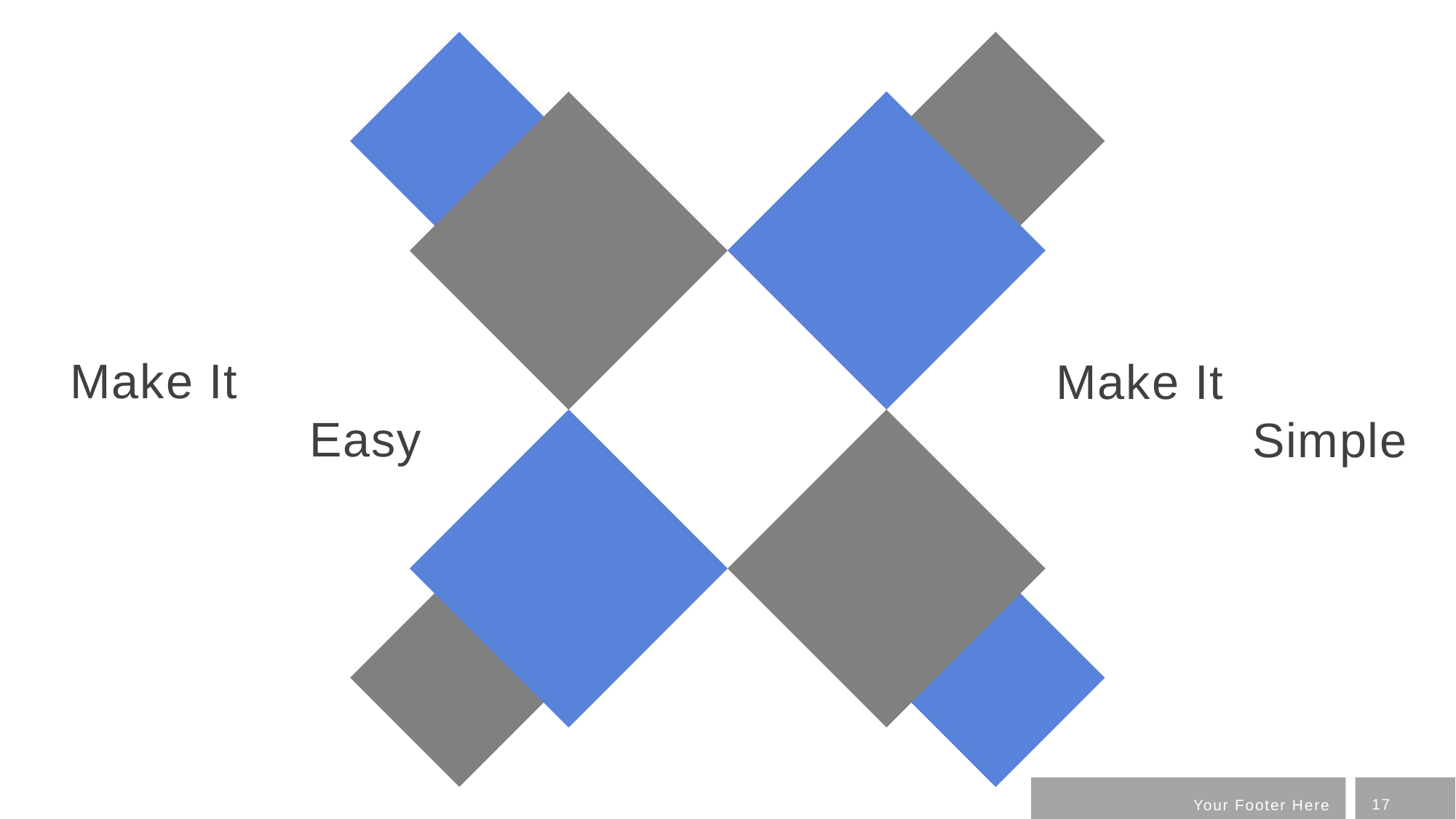

Make It
Easy
Make It
Simple

17
Your Footer Here